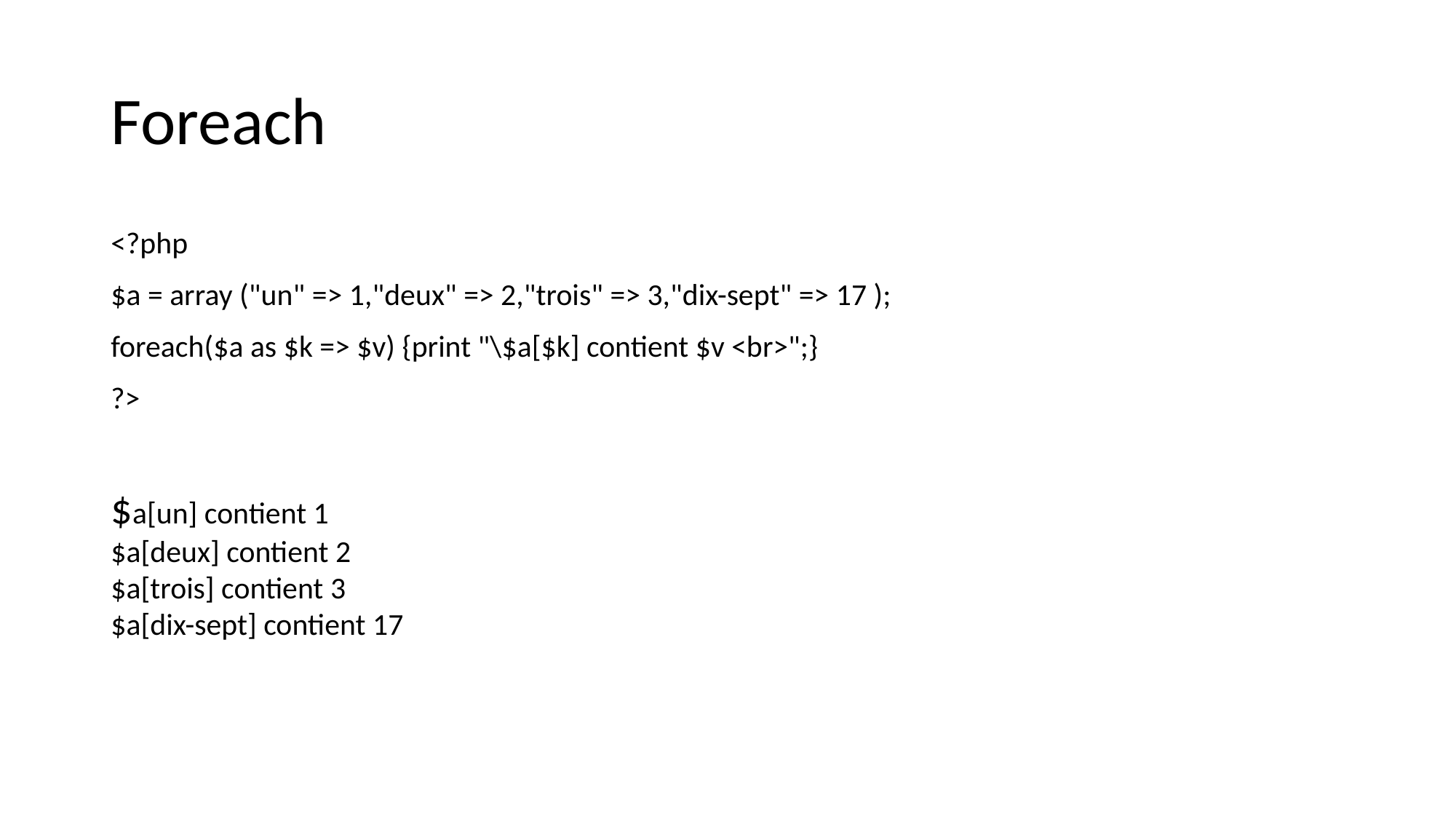

# Foreach

<?php
$a = array ("un" => 1,"deux" => 2,"trois" => 3,"dix-sept" => 17 );
foreach($a as $k => $v) {print "\$a[$k] contient $v <br>";}
?>

$a[un] contient 1 
$a[deux] contient 2 
$a[trois] contient 3 
$a[dix-sept] contient 17